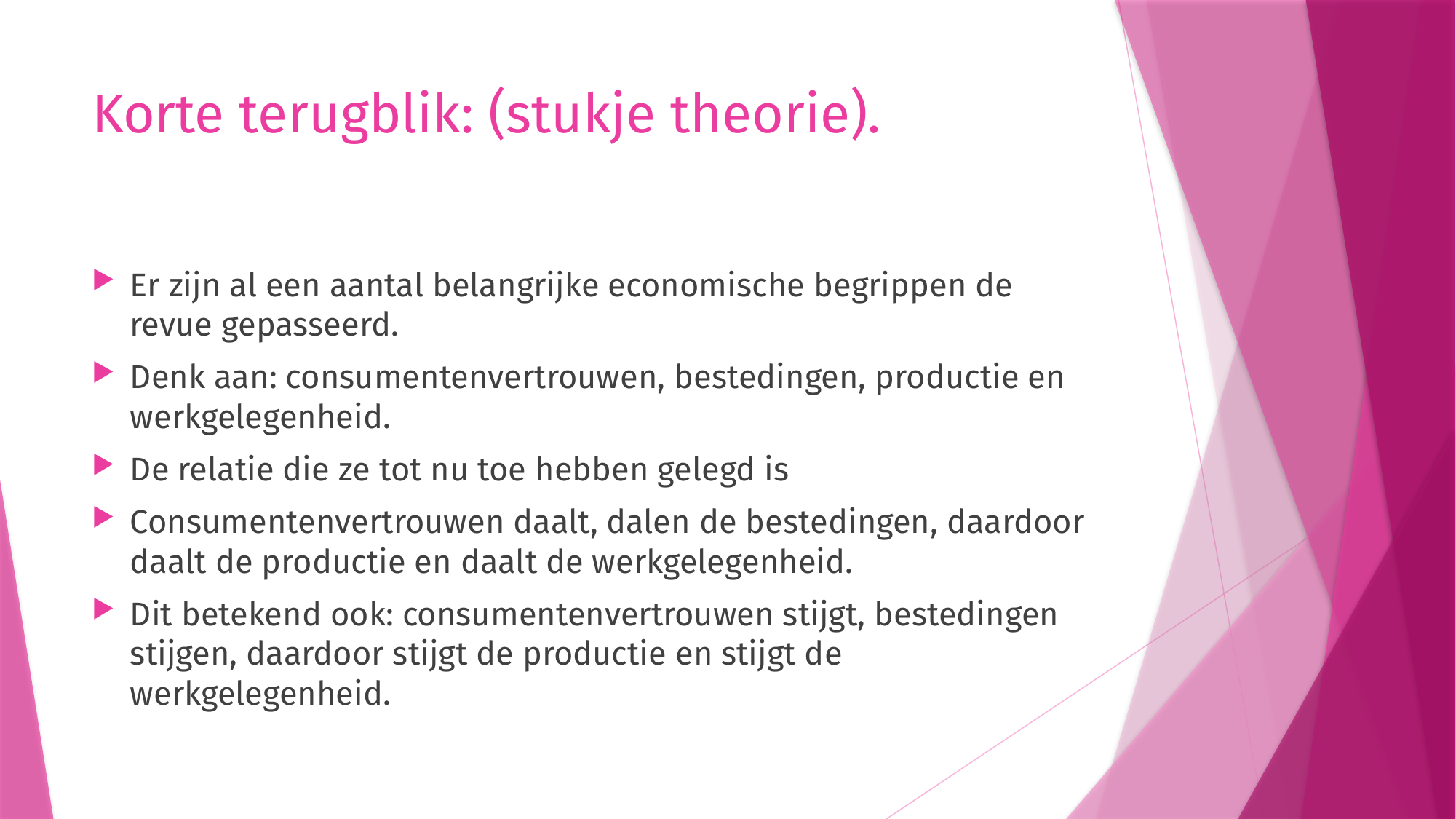

# Korte terugblik: (stukje theorie).
Er zijn al een aantal belangrijke economische begrippen de revue gepasseerd.
Denk aan: consumentenvertrouwen, bestedingen, productie en werkgelegenheid.
De relatie die ze tot nu toe hebben gelegd is
Consumentenvertrouwen daalt, dalen de bestedingen, daardoor daalt de productie en daalt de werkgelegenheid.
Dit betekend ook: consumentenvertrouwen stijgt, bestedingen stijgen, daardoor stijgt de productie en stijgt de werkgelegenheid.